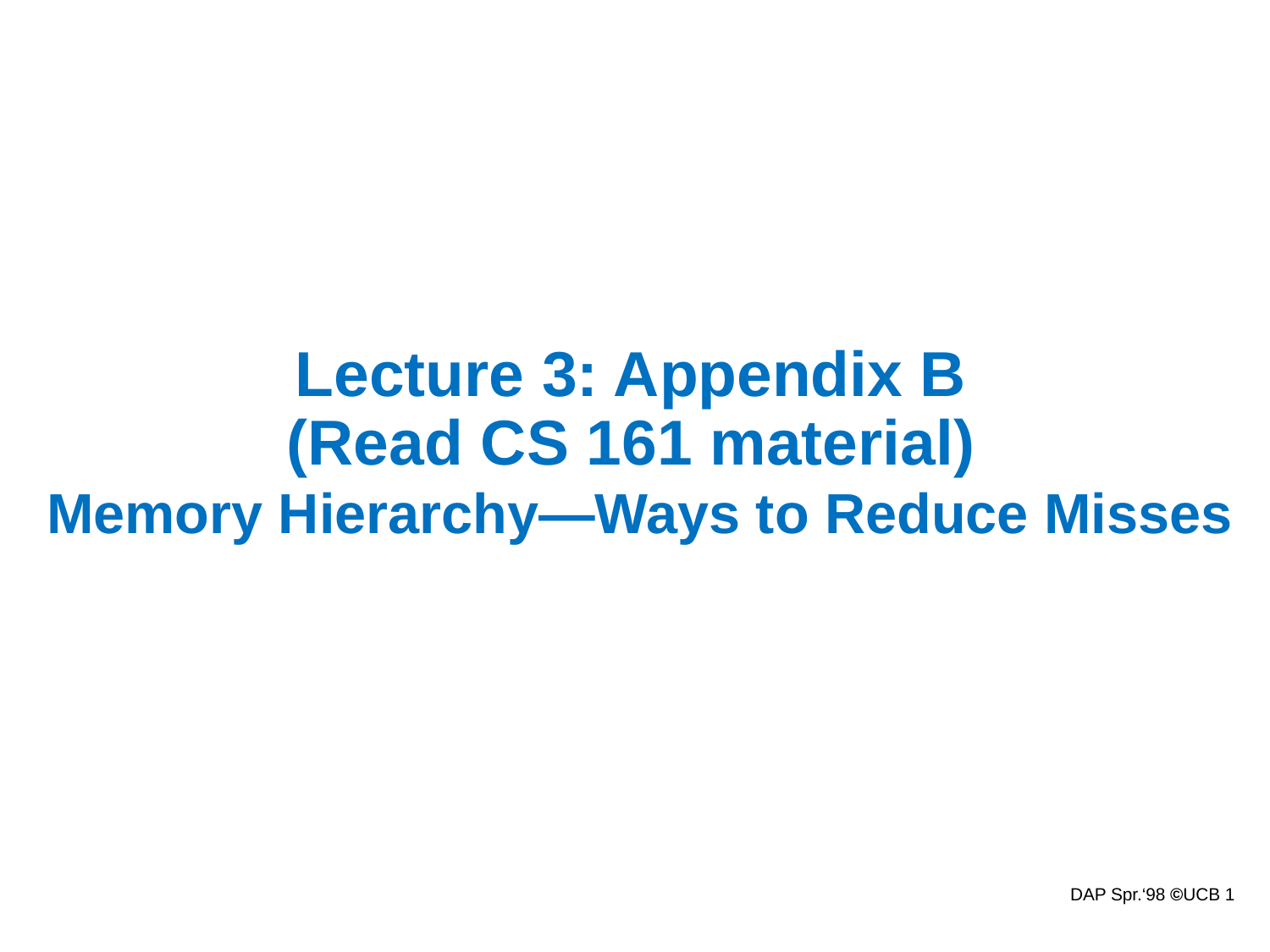

# Lecture 3: Appendix B (Read CS 161 material) Memory Hierarchy—Ways to Reduce Misses